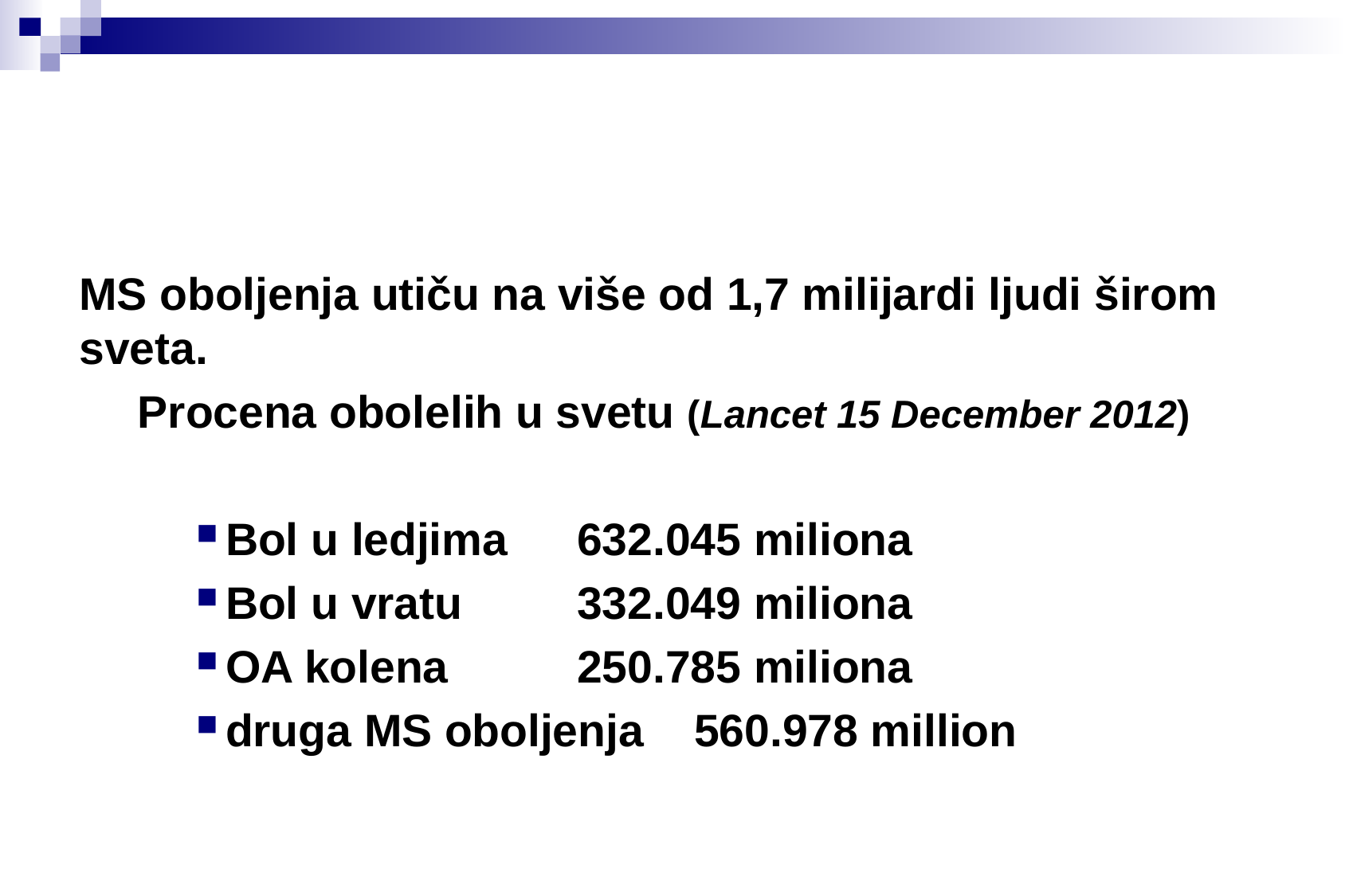

#
MS oboljenja utiču na više od 1,7 milijardi ljudi širom sveta.
Procena obolelih u svetu (Lancet 15 December 2012)

Bol u ledjima		632.045 miliona
Bol u vratu		332.049 miliona
OA kolena  		250.785 miliona
druga MS oboljenja	560.978 million